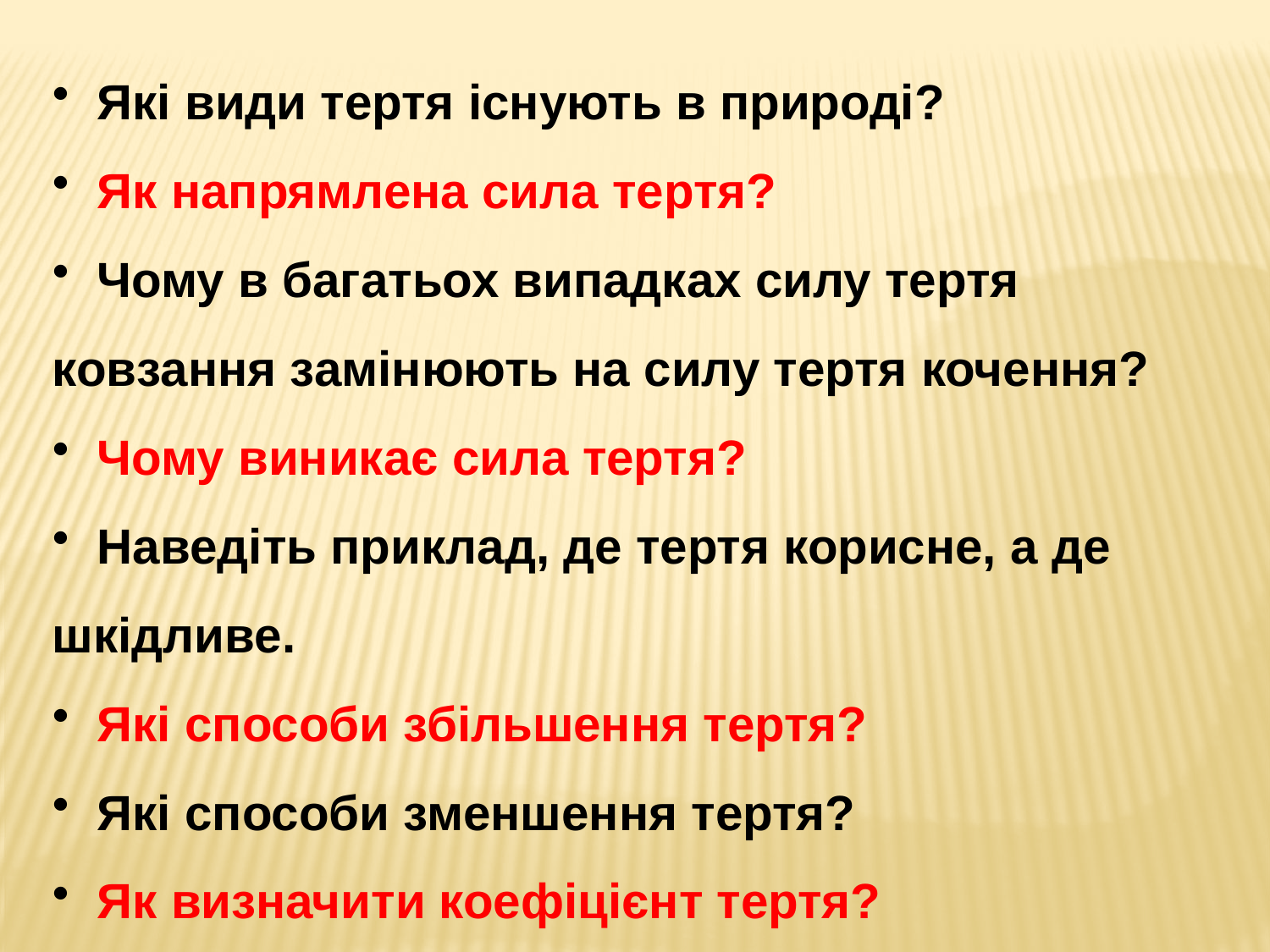

Які види тертя існують в природі?
  Як напрямлена сила тертя?
  Чому в багатьох випадках силу тертя ковзання замінюють на силу тертя кочення?
  Чому виникає сила тертя?
  Наведіть приклад, де тертя корисне, а де шкідливе.
  Які способи збільшення тертя?
  Які способи зменшення тертя?
  Як визначити коефіцієнт тертя?